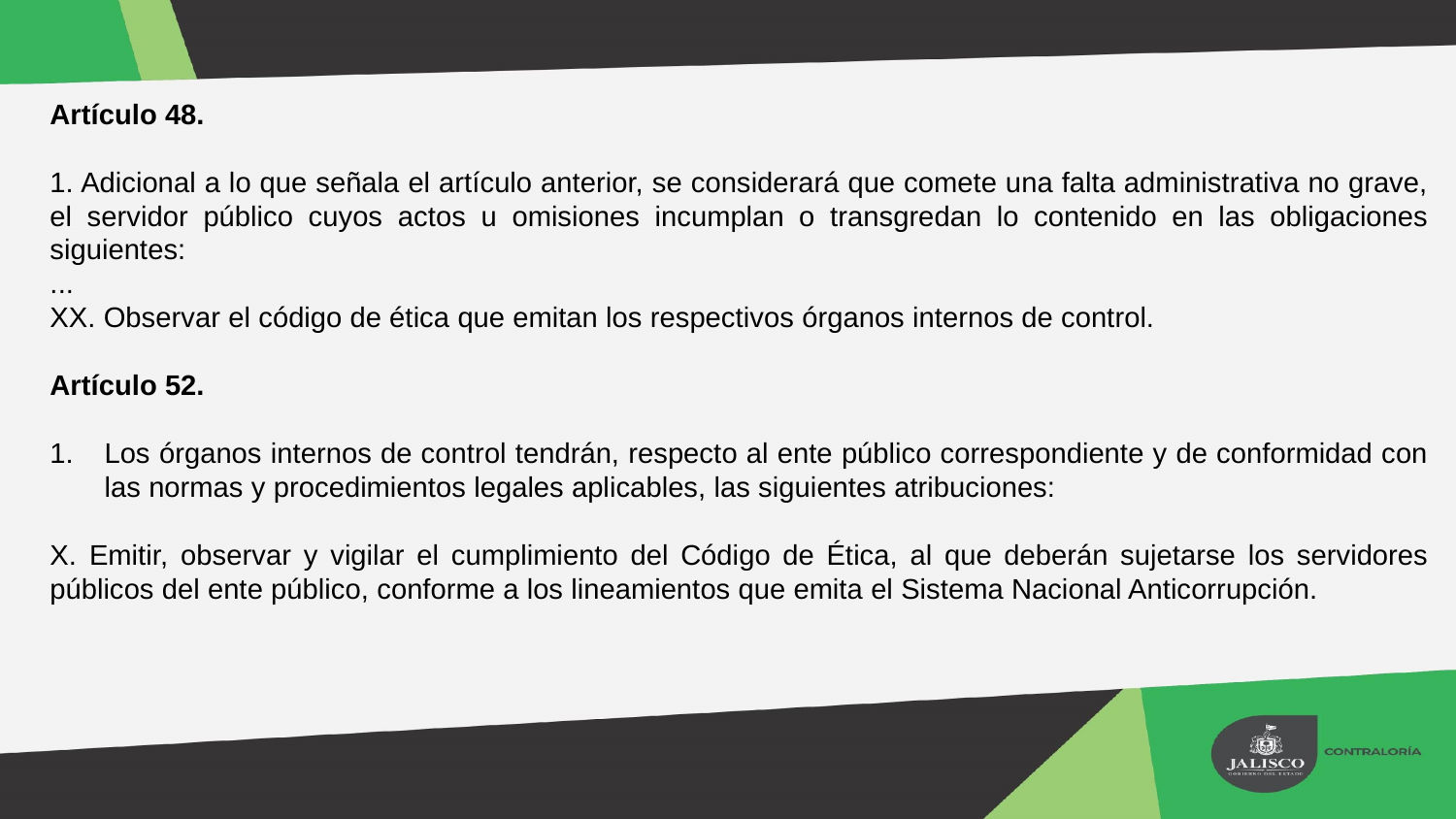

Artículo 48.

1. Adicional a lo que señala el artículo anterior, se considerará que comete una falta administrativa no grave, el servidor público cuyos actos u omisiones incumplan o transgredan lo contenido en las obligaciones siguientes:
...
XX. Observar el código de ética que emitan los respectivos órganos internos de control.

Artículo 52.

Los órganos internos de control tendrán, respecto al ente público correspondiente y de conformidad con las normas y procedimientos legales aplicables, las siguientes atribuciones:

X. Emitir, observar y vigilar el cumplimiento del Código de Ética, al que deberán sujetarse los servidores públicos del ente público, conforme a los lineamientos que emita el Sistema Nacional Anticorrupción.